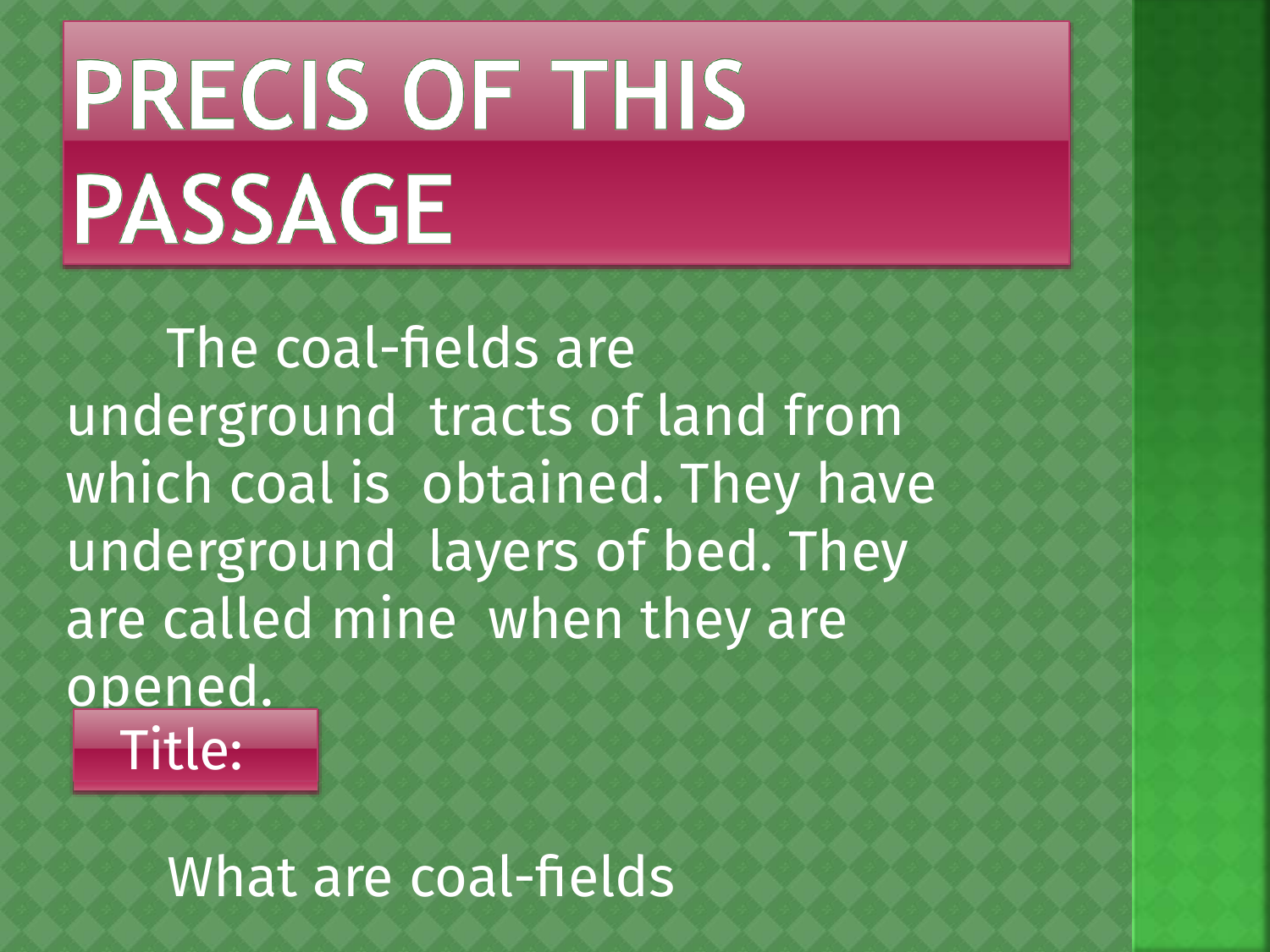

The coal-fields are underground  tracts of land from which coal is  obtained. They have underground  layers of bed. They are called mine  when they are opened.

Title:
What are coal-fields